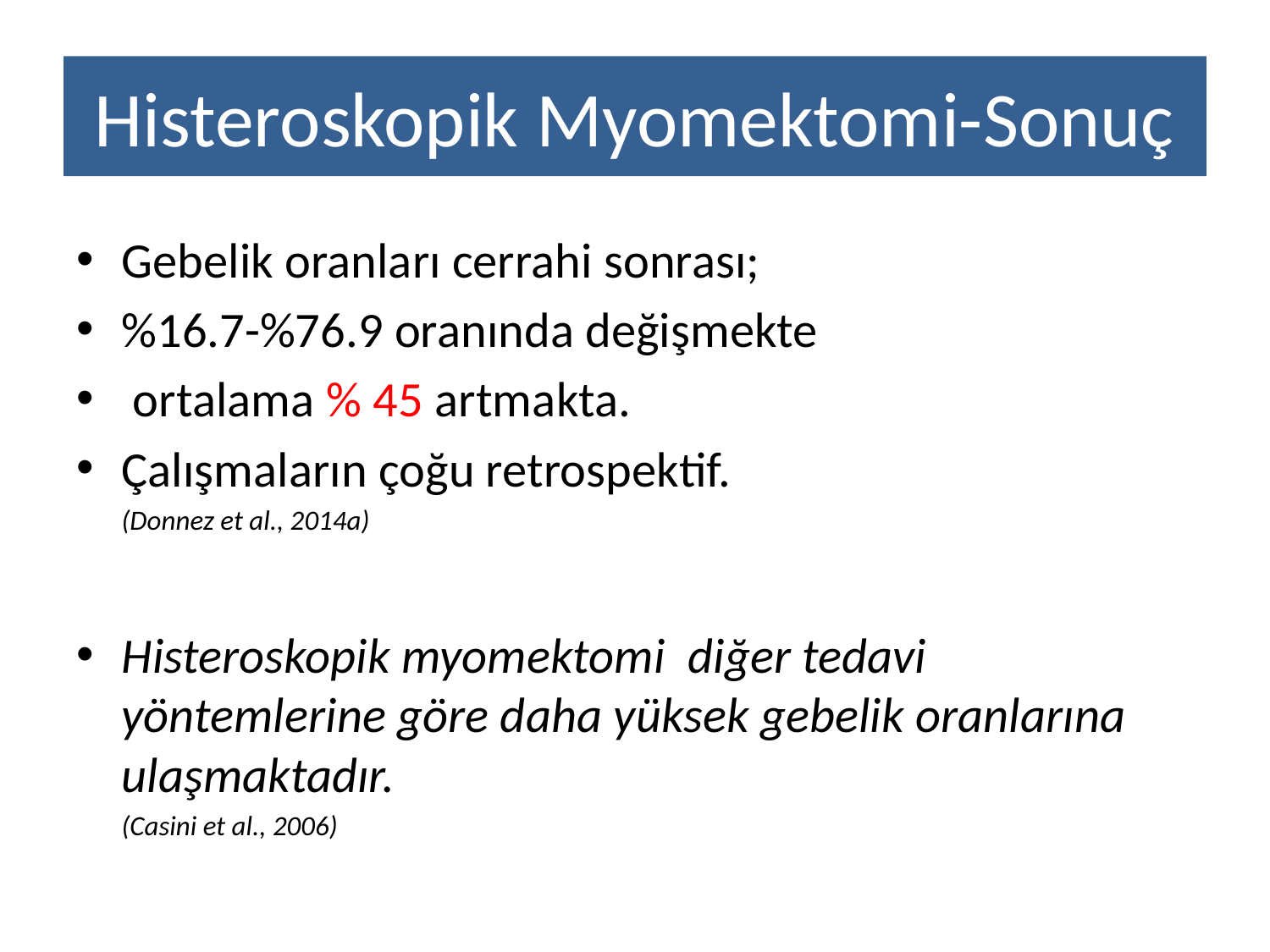

# Histeroskopik Myomektomi-Sonuç
Gebelik oranları cerrahi sonrası;
%16.7-%76.9 oranında değişmekte
 ortalama % 45 artmakta.
Çalışmaların çoğu retrospektif.
							(Donnez et al., 2014a)

Histeroskopik myomektomi  diğer tedavi yöntemlerine göre daha yüksek gebelik oranlarına ulaşmaktadır.
							(Casini et al., 2006)